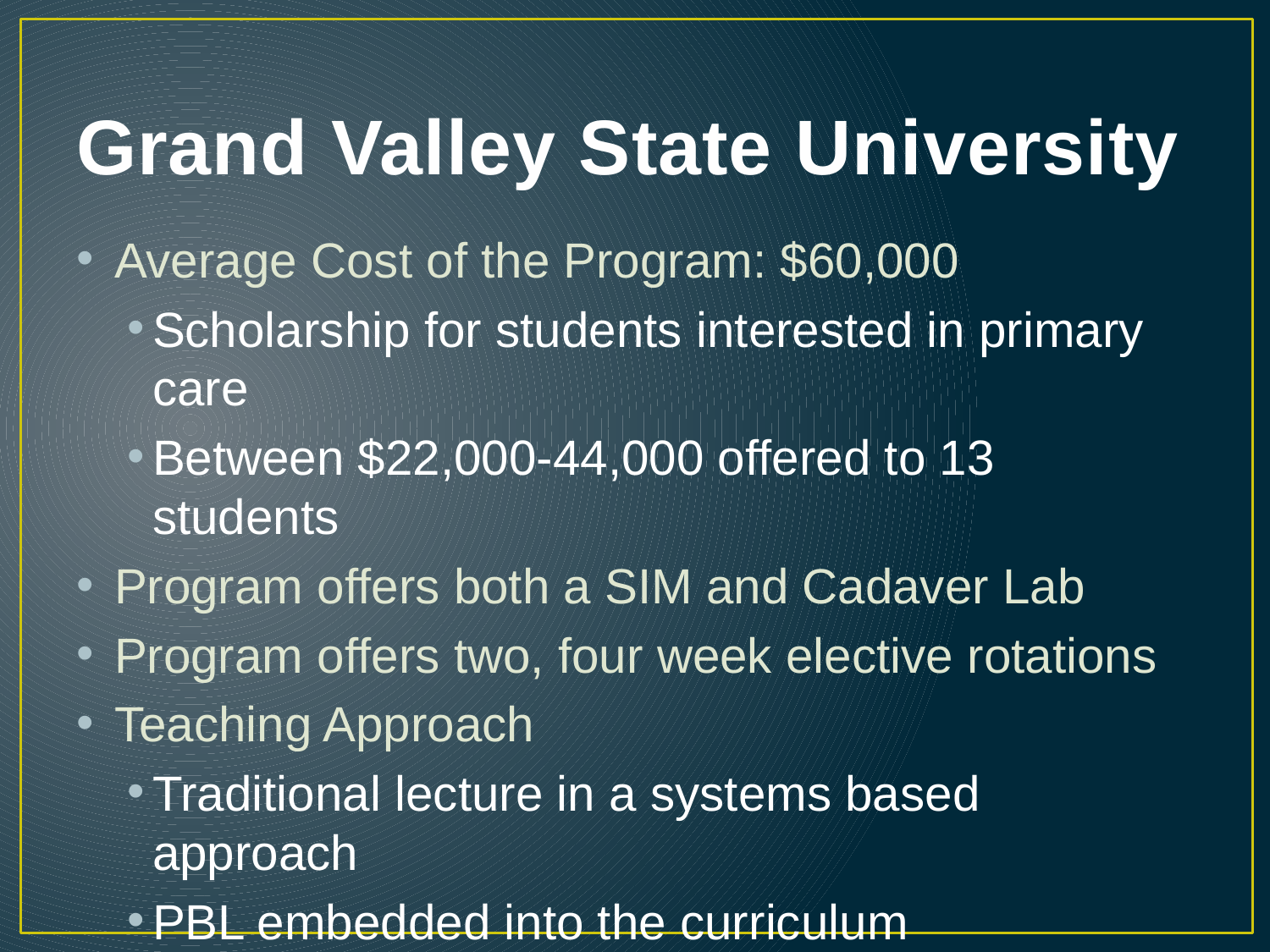

# Grand Valley State University
Average Cost of the Program: $60,000
Scholarship for students interested in primary care
Between $22,000-44,000 offered to 13 students
Program offers both a SIM and Cadaver Lab
Program offers two, four week elective rotations
Teaching Approach
Traditional lecture in a systems based approach
PBL embedded into the curriculum